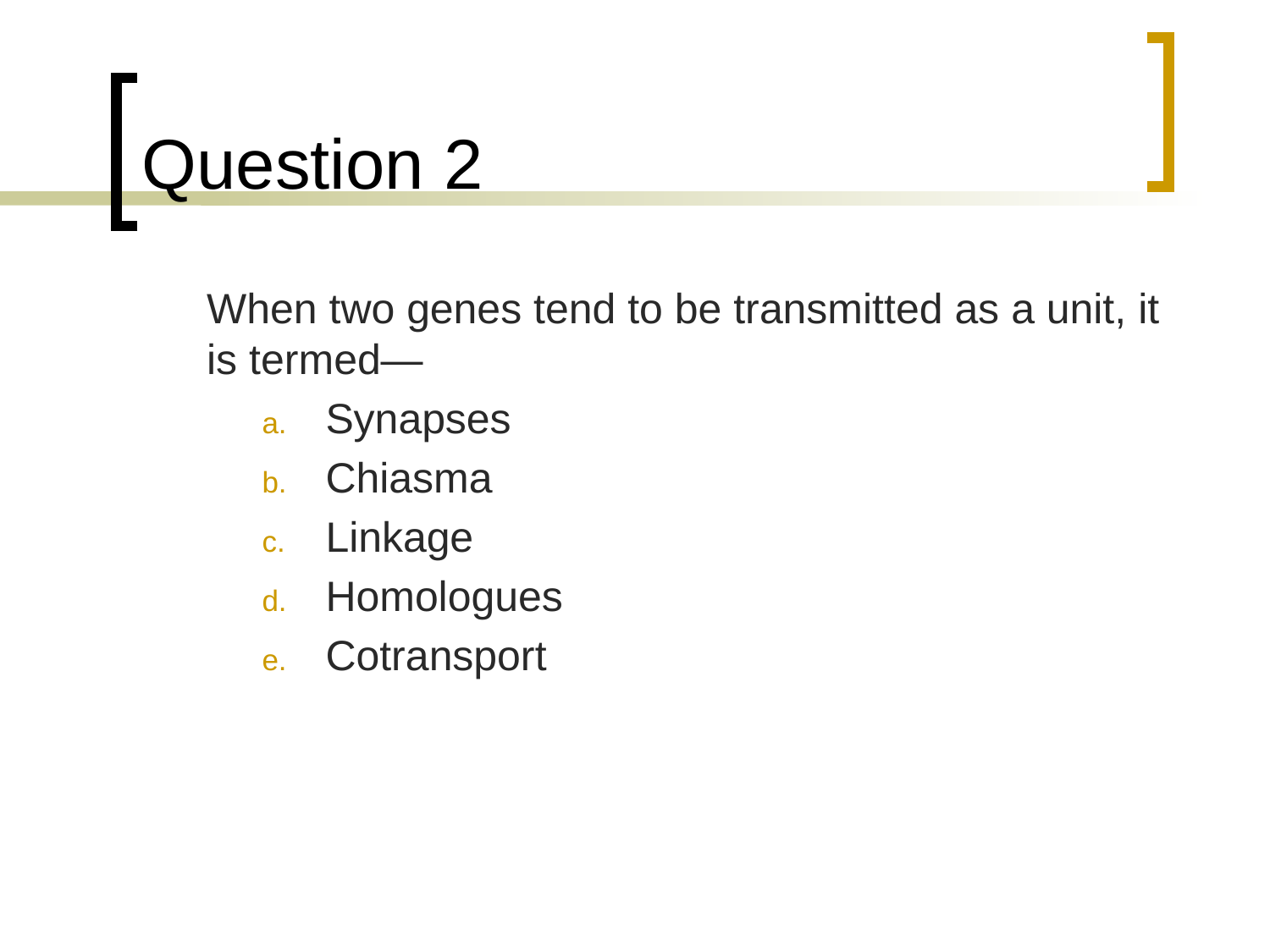

# Question 2
	When two genes tend to be transmitted as a unit, it is termed—
Synapses
Chiasma
Linkage
Homologues
Cotransport